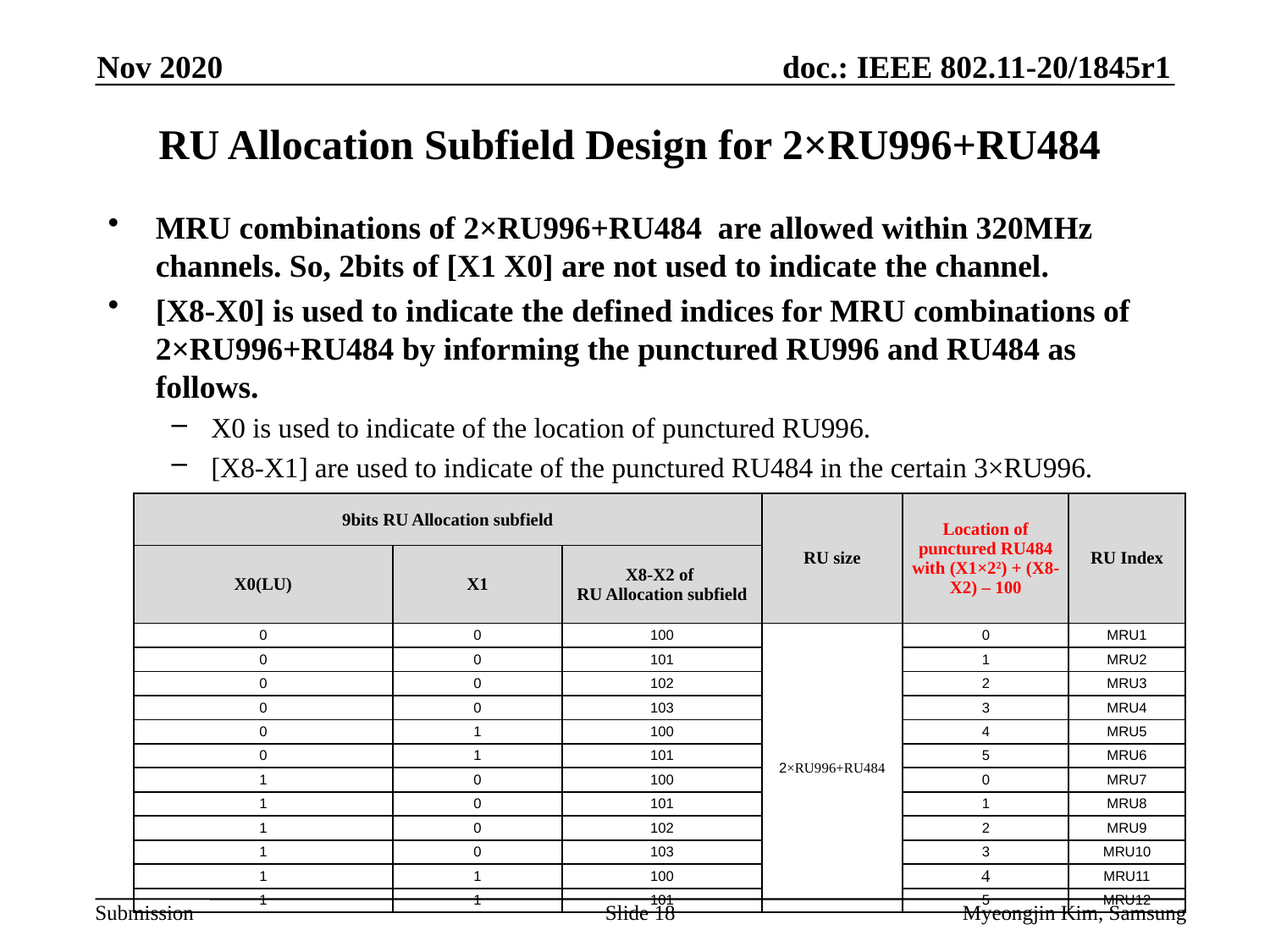

Nov 2020
# RU Allocation Subfield Design for 2×RU996+RU484
MRU combinations of 2×RU996+RU484  are allowed within 320MHz channels. So, 2bits of [X1 X0] are not used to indicate the channel.
[X8-X0] is used to indicate the defined indices for MRU combinations of 2×RU996+RU484 by informing the punctured RU996 and RU484 as follows.
X0 is used to indicate of the location of punctured RU996.
[X8-X1] are used to indicate of the punctured RU484 in the certain 3×RU996.

| 9bits RU Allocation subfield |  |  | RU size | Location of punctured RU484 with (X1×22) + (X8-X2) – 100 | RU Index |
| --- | --- | --- | --- | --- | --- |
| X0(LU) | X1 | X8-X2 of RU Allocation subfield |  |  |  |
| 0 | 0 | 100 | 2×RU996+RU484 | 0 | MRU1 |
| 0 | 0 | 101 |  | 1 | MRU2 |
| 0 | 0 | 102 |  | 2 | MRU3 |
| 0 | 0 | 103 |  | 3 | MRU4 |
| 0 | 1 | 100 |  | 4 | MRU5 |
| 0 | 1 | 101 |  | 5 | MRU6 |
| 1 | 0 | 100 |  | 0 | MRU7 |
| 1 | 0 | 101 |  | 1 | MRU8 |
| 1 | 0 | 102 |  | 2 | MRU9 |
| 1 | 0 | 103 |  | 3 | MRU10 |
| 1 | 1 | 100 |  | 4 | MRU11 |
| 1 | 1 | 101 |  | 5 | MRU12 |
Slide 18
Myeongjin Kim, Samsung